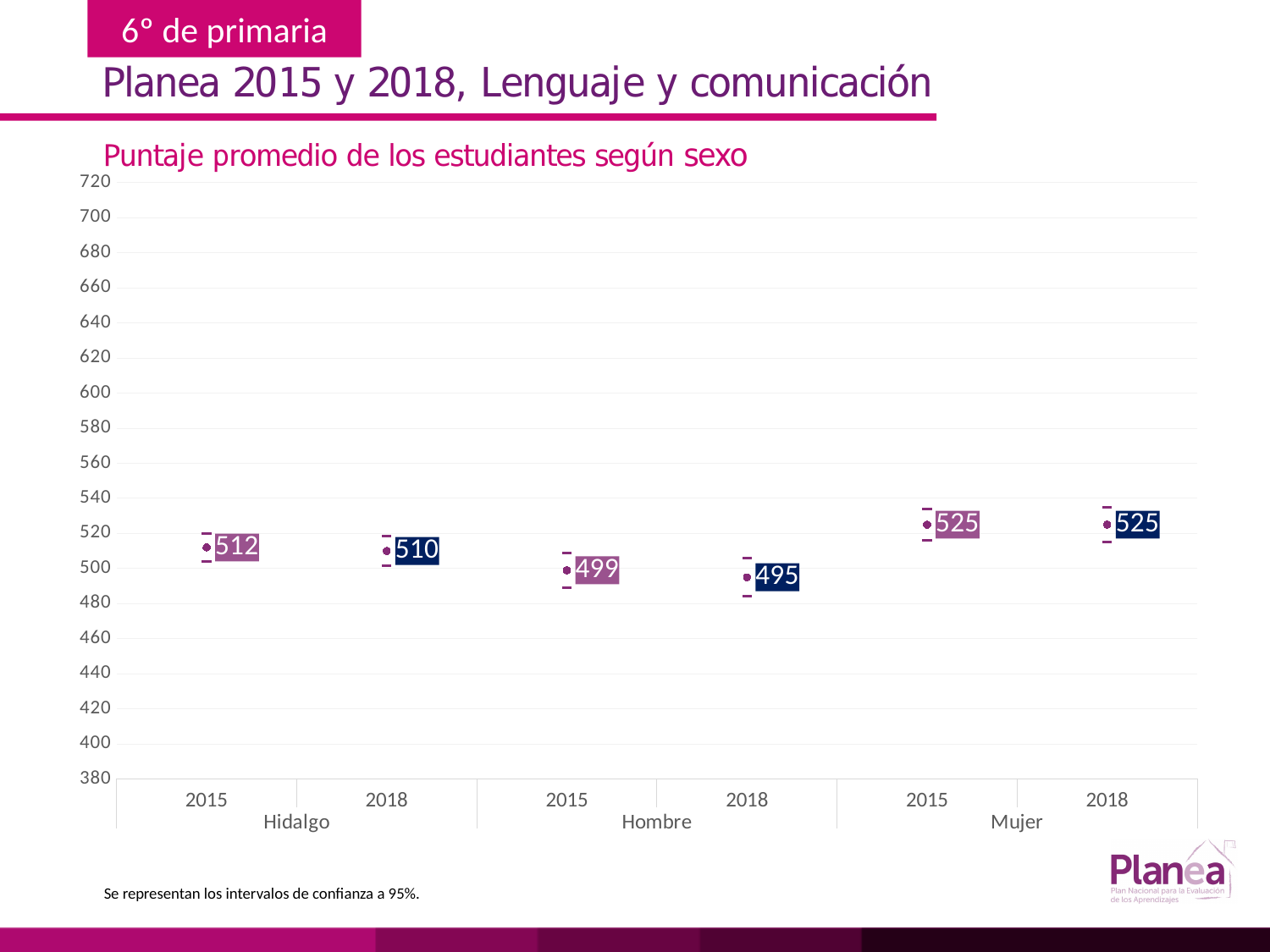

Planea 2015 y 2018, Lenguaje y comunicación

Puntaje promedio de los estudiantes según sexo

### Chart

| Category |  |  |  |
|---|---|---|---|
| 2015 | 504.04 | 519.96 | 512.0 |
| 2018 | 501.443 | 518.557 | 510.0 |
| 2015 | 489.05 | 508.95 | 499.0 |
| 2018 | 484.254 | 505.746 | 495.0 |
| 2015 | 516.244 | 533.756 | 525.0 |
| 2018 | 515.05 | 534.95 | 525.0 |
Se representan los intervalos de confianza a 95%.